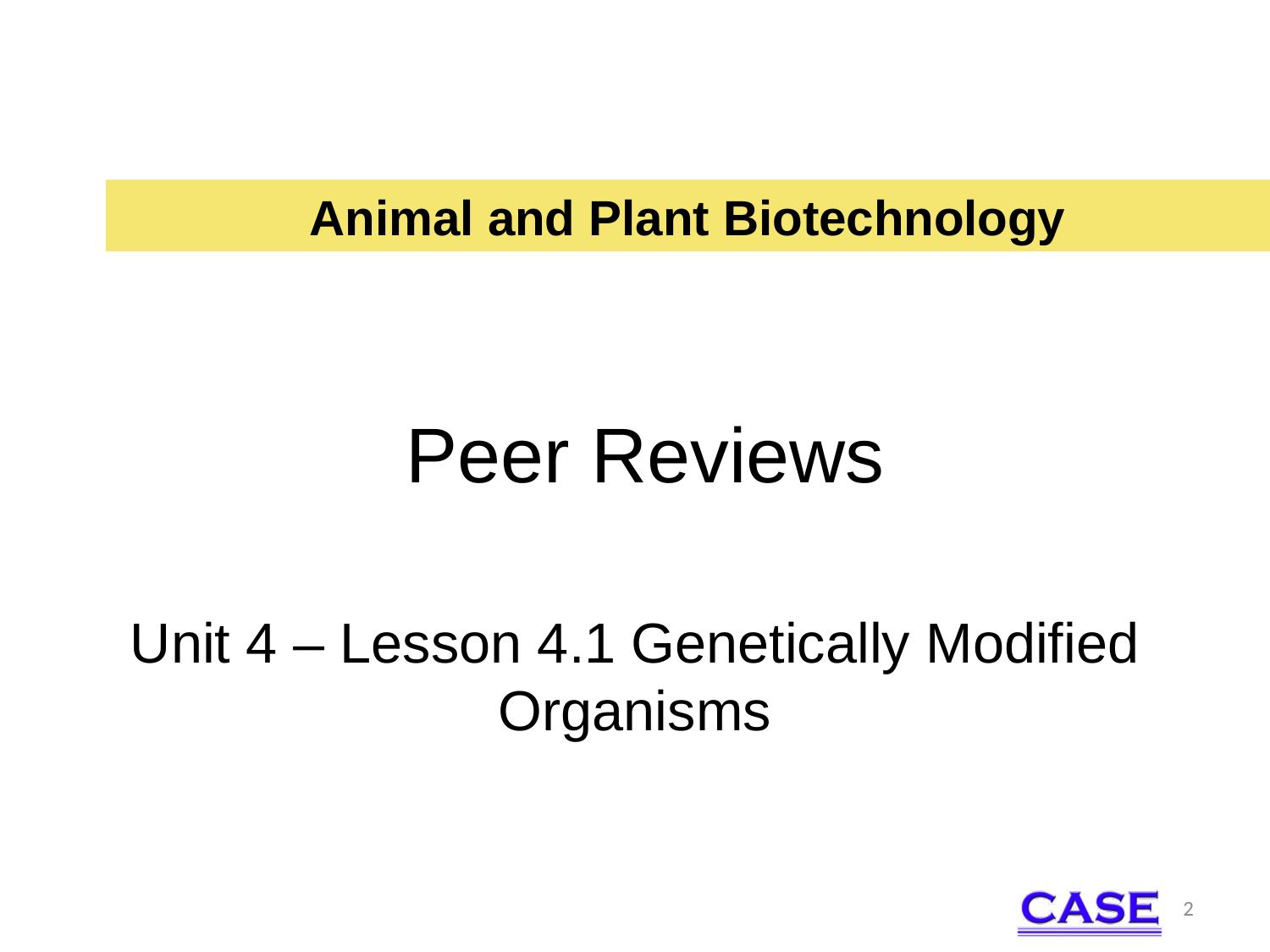

Animal and Plant Biotechnology
# Peer Reviews
Unit 4 – Lesson 4.1 Genetically Modified Organisms
2